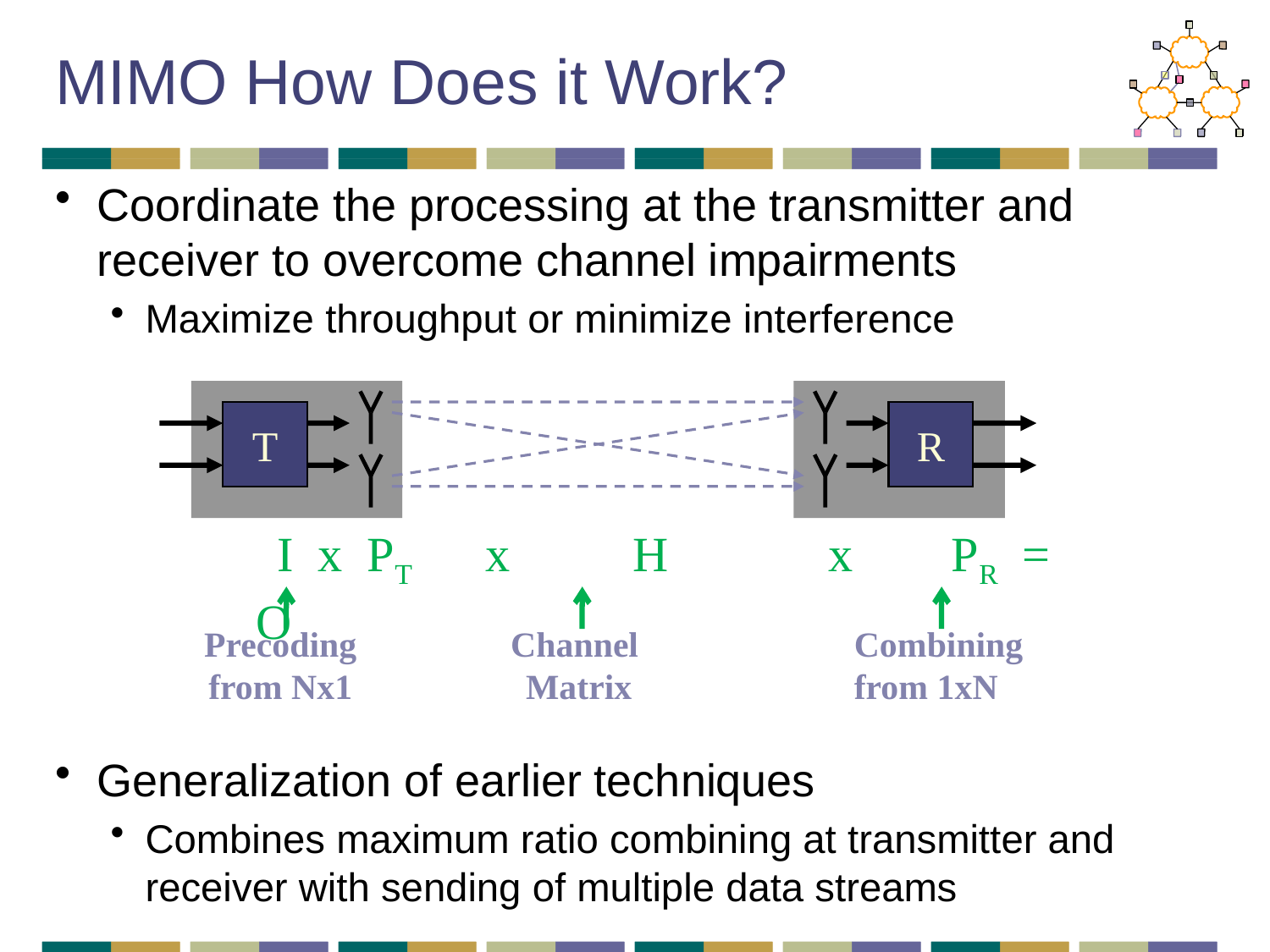

# MIMO How Does it Work?
Coordinate the processing at the transmitter and receiver to overcome channel impairments
Maximize throughput or minimize interference

Generalization of earlier techniques
Combines maximum ratio combining at transmitter and receiver with sending of multiple data streams

T

R

  I  x  PT      x          H             x        PR  =   O

Precoding
from Nx1
Channel
Matrix
Combining
from 1xN